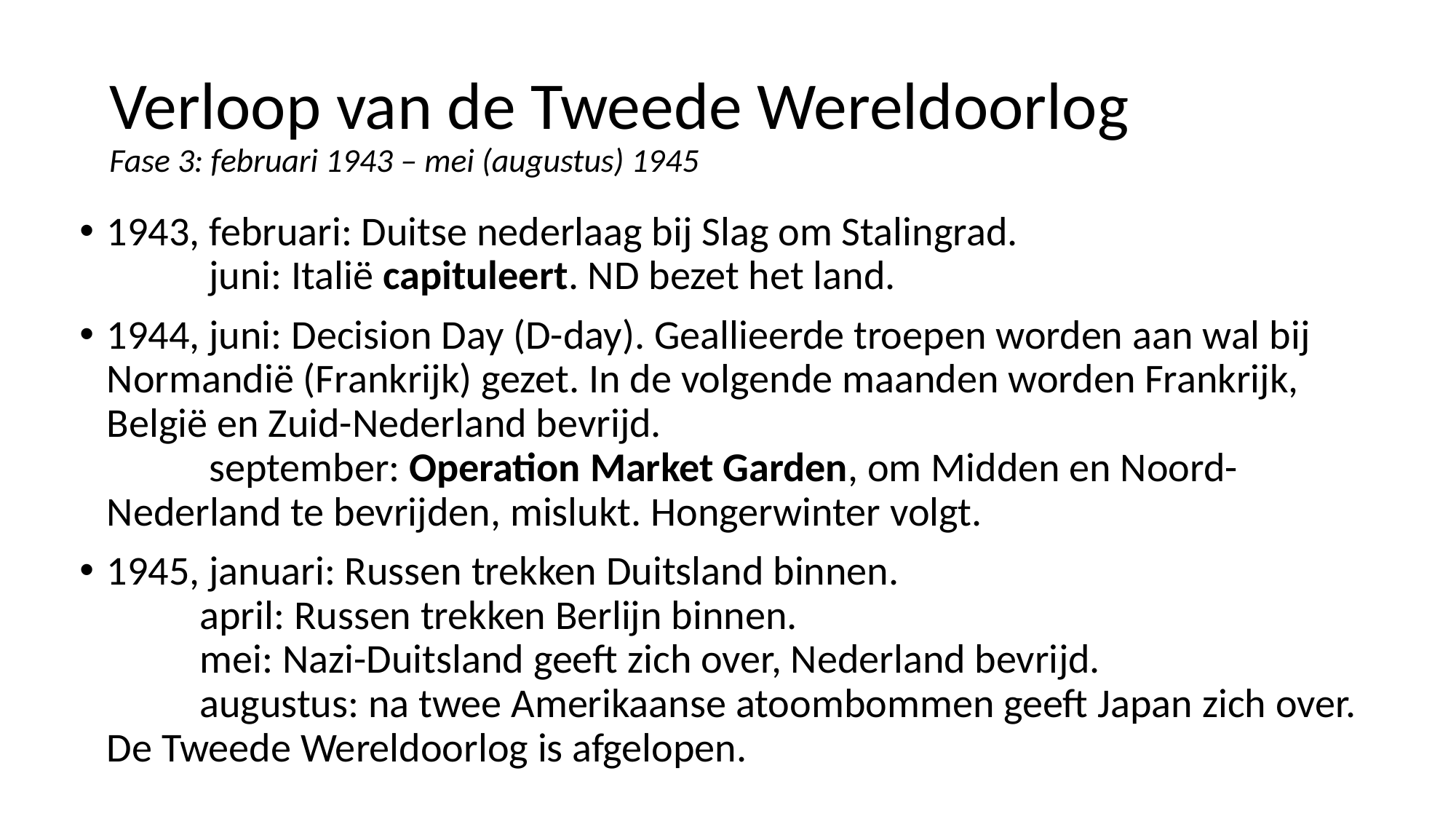

# Verloop van de Tweede Wereldoorlog Fase 3: februari 1943 – mei (augustus) 1945
1943, februari: Duitse nederlaag bij Slag om Stalingrad.
           juni: Italië capituleert. ND bezet het land.
1944, juni: Decision Day (D-day). Geallieerde troepen worden aan wal bij Normandië (Frankrijk) gezet. In de volgende maanden worden Frankrijk, België en Zuid-Nederland bevrijd.
           september: Operation Market Garden, om Midden en Noord-Nederland te bevrijden, mislukt. Hongerwinter volgt.
1945, januari: Russen trekken Duitsland binnen.
          april: Russen trekken Berlijn binnen.
          mei: Nazi-Duitsland geeft zich over, Nederland bevrijd.
          augustus: na twee Amerikaanse atoombommen geeft Japan zich over. De Tweede Wereldoorlog is afgelopen.